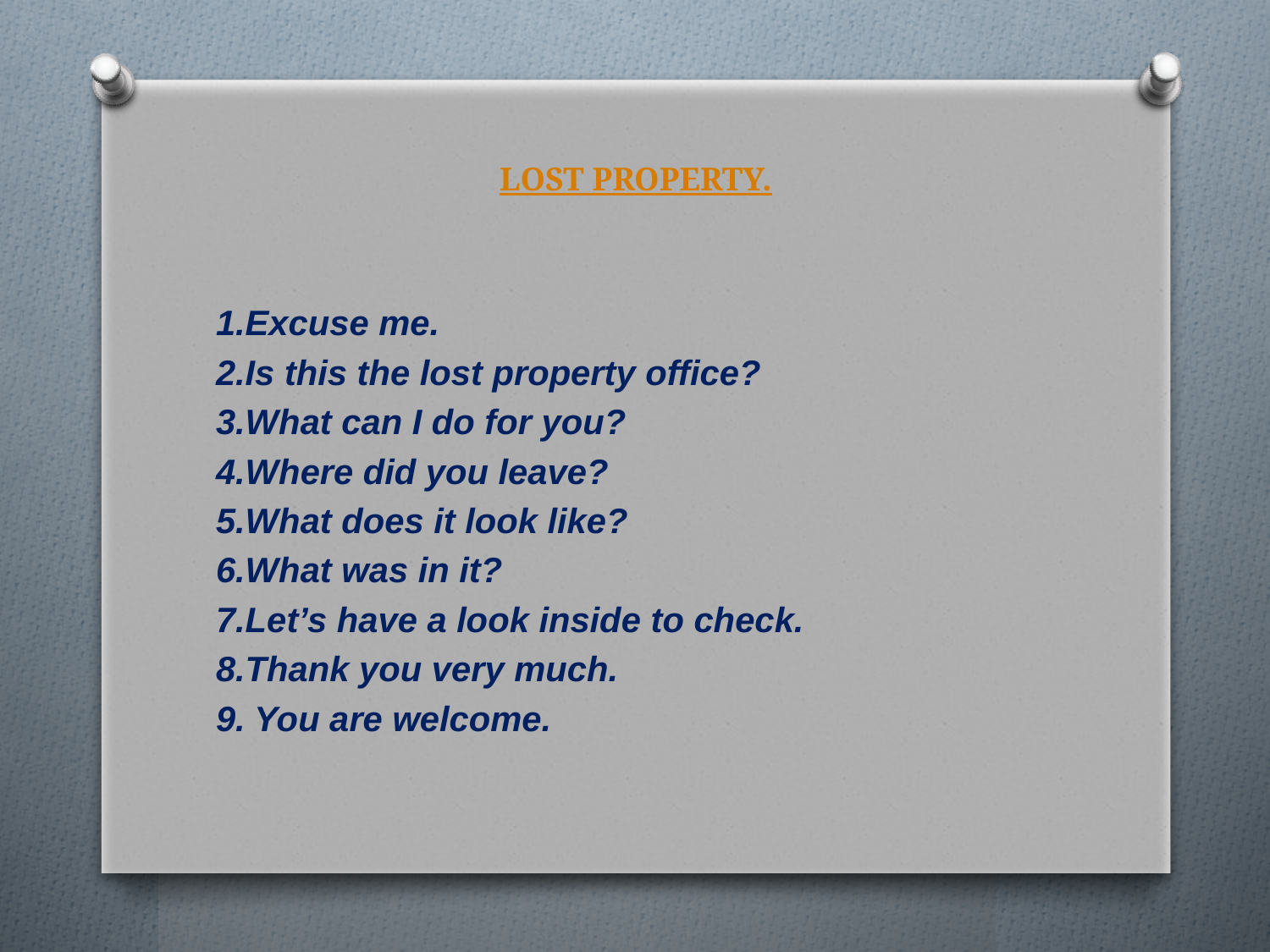

# LOST PROPERTY.
1.Excuse me.
2.Is this the lost property office?
3.What can I do for you?
4.Where did you leave?
5.What does it look like?
6.What was in it?
7.Let’s have a look inside to check.
8.Thank you very much.
9. You are welcome.